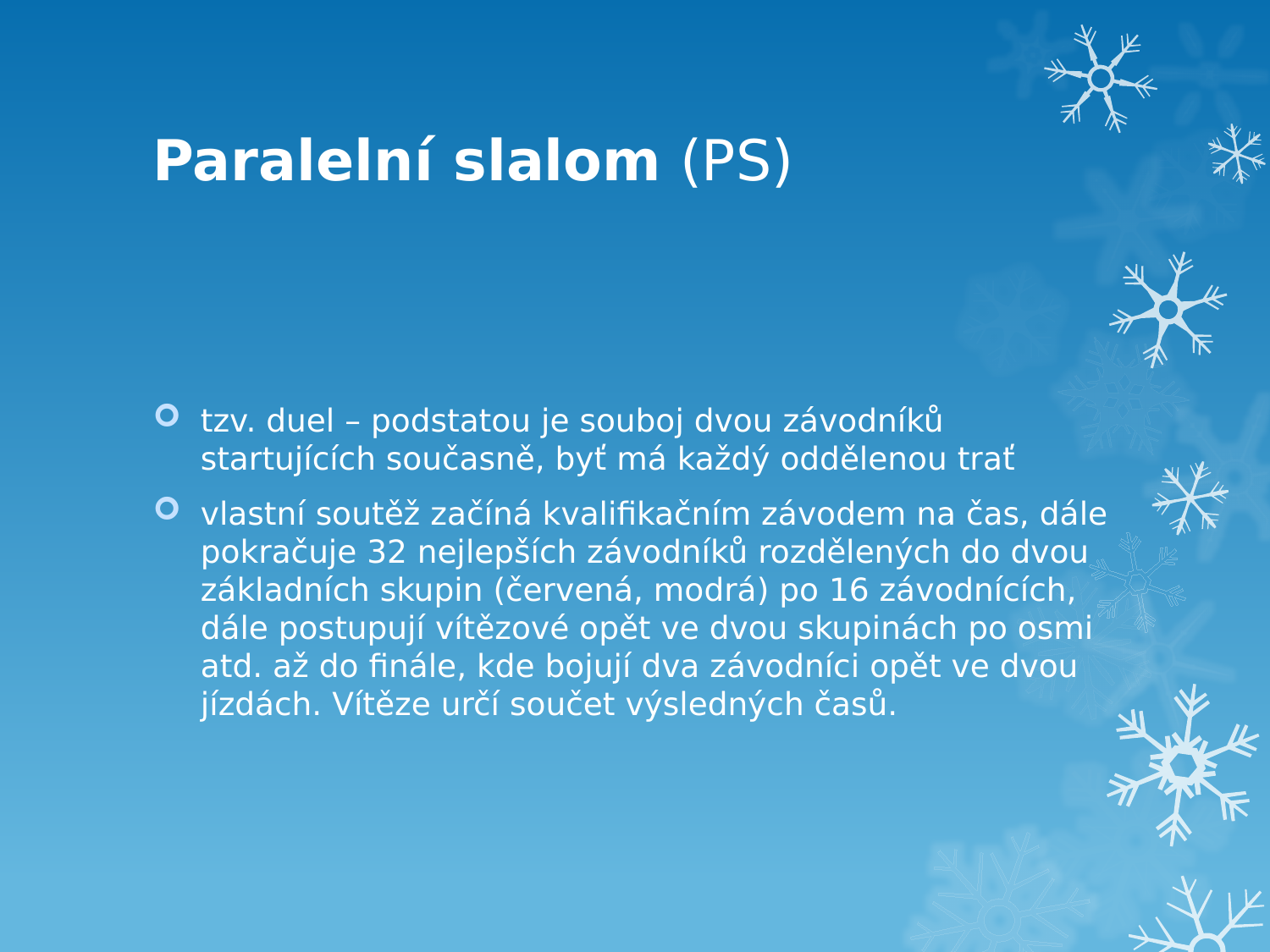

# Paralelní slalom (PS)
tzv. duel – podstatou je souboj dvou závodníků startujících současně, byť má každý oddělenou trať
vlastní soutěž začíná kvalifikačním závodem na čas, dále pokračuje 32 nejlepších závodníků rozdělených do dvou základních skupin (červená, modrá) po 16 závodnících, dále postupují vítězové opět ve dvou skupinách po osmi atd. až do finále, kde bojují dva závodníci opět ve dvou jízdách. Vítěze určí součet výsledných časů.